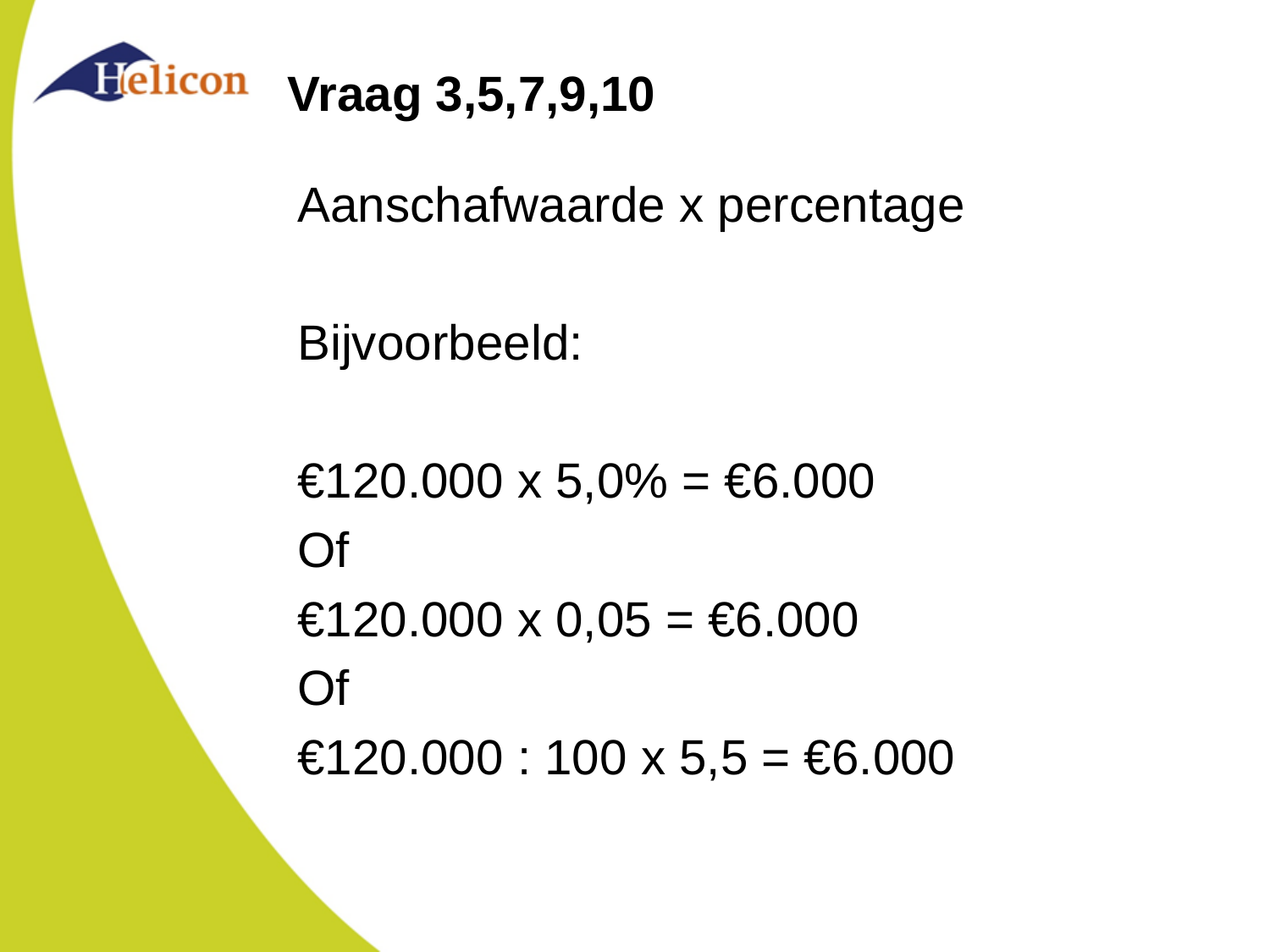

# Vraag 3,5,7,9,10
Aanschafwaarde x percentage

Bijvoorbeeld:

€120.000 x 5,0% = €6.000
Of
€120.000 x 0,05 = €6.000
Of
€120.000 : 100 x 5,5 = €6.000